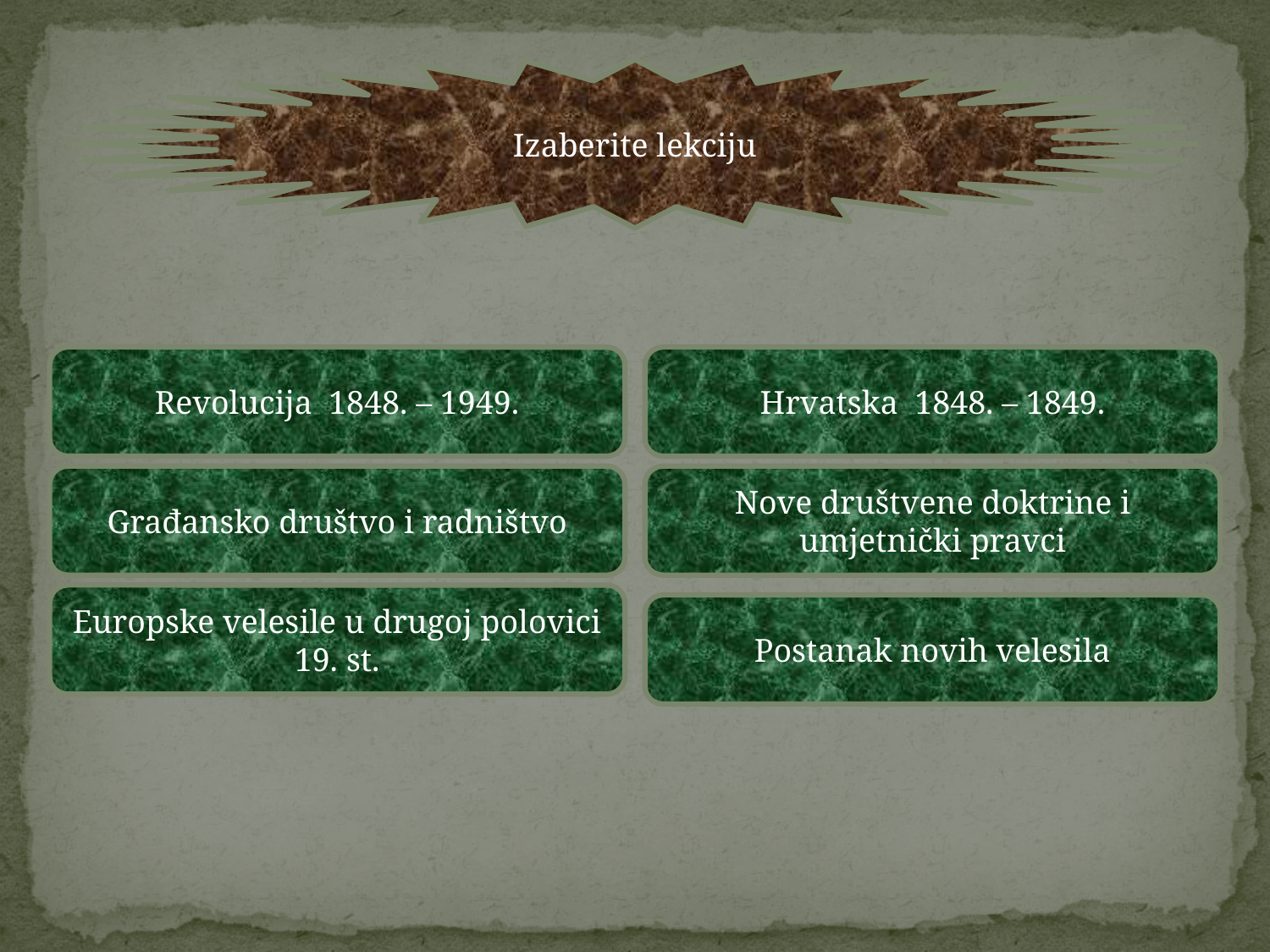

Izaberite lekciju
Revolucija  1848. – 1949.
Hrvatska  1848. – 1849.
Građansko društvo i radništvo
Nove društvene doktrine i umjetnički pravci
Europske velesile u drugoj polovici 19. st.
Postanak novih velesila